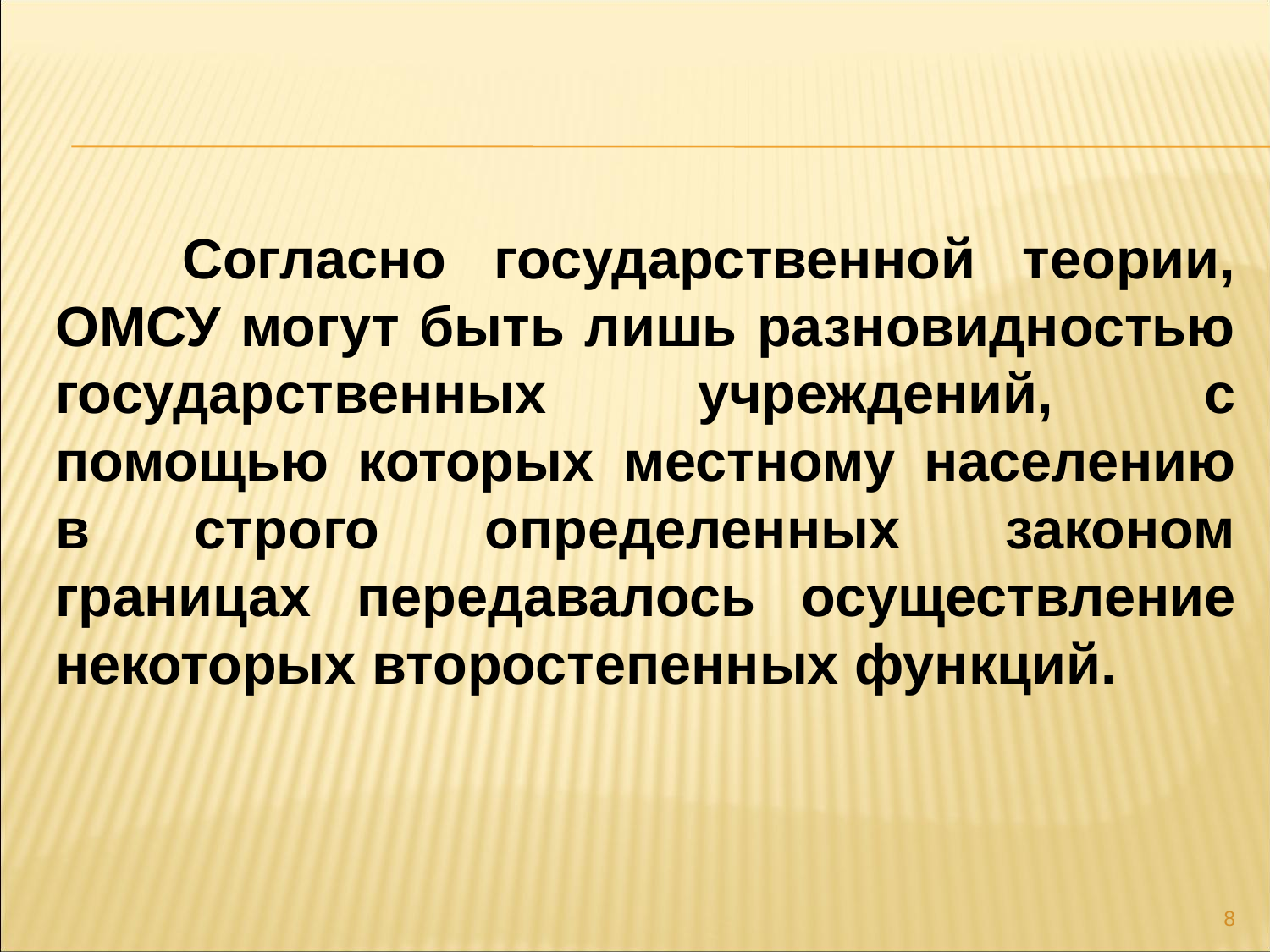

Согласно государственной теории, ОМСУ могут быть лишь разновидностью государственных учреждений, с помощью которых местному населению в строго определенных законом границах передавалось осуществление некоторых второстепенных функций.
8